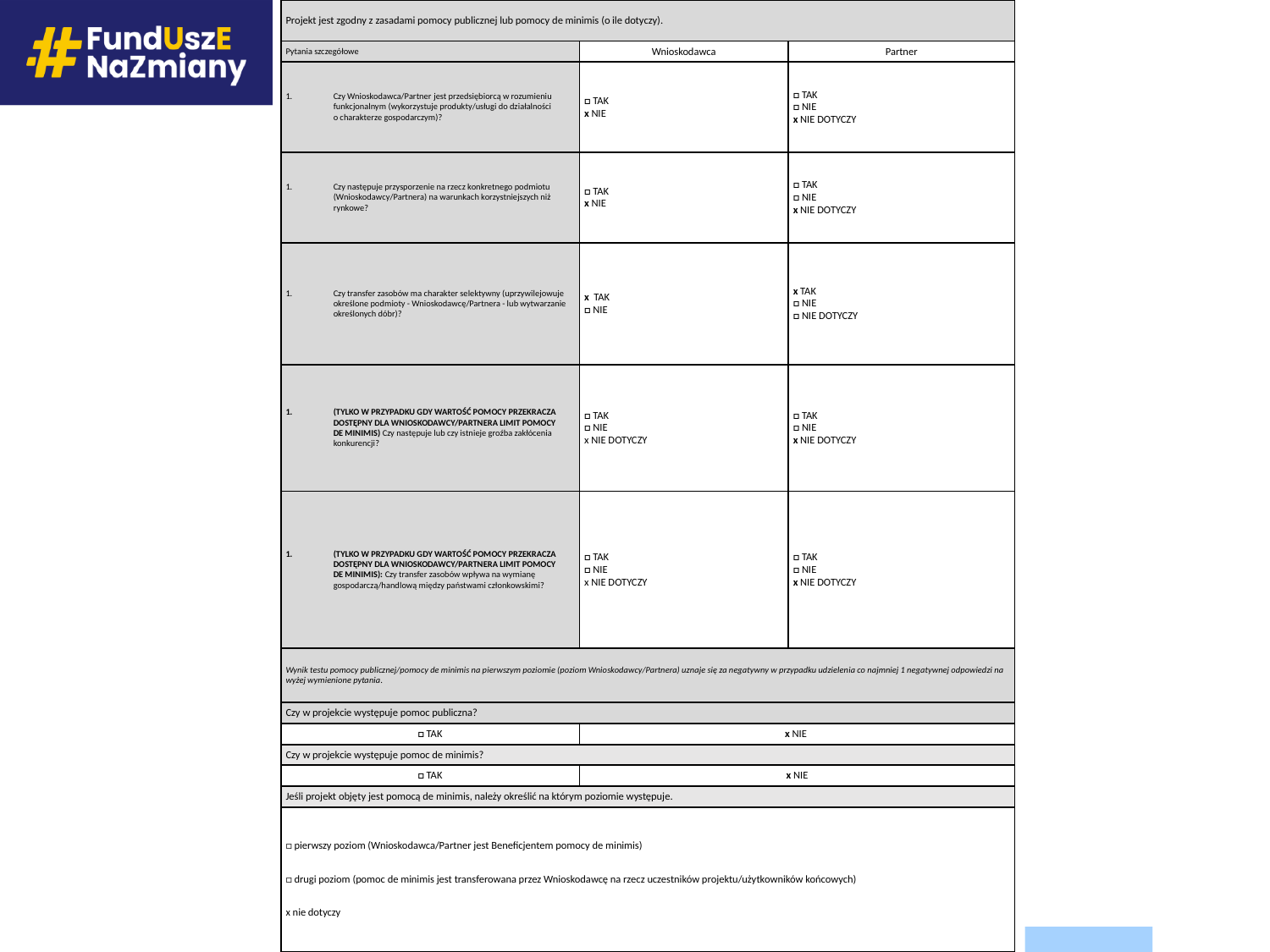

| Projekt jest zgodny z zasadami pomocy publicznej lub pomocy de minimis (o ile dotyczy). |  |  |
| --- | --- | --- |
| Pytania szczegółowe | Wnioskodawca | Partner |
| Czy Wnioskodawca/Partner jest przedsiębiorcą w rozumieniu funkcjonalnym (wykorzystuje produkty/usługi do działalności o charakterze gospodarczym)? | □ TAK x NIE | □ TAK □ NIE x NIE DOTYCZY |
| Czy następuje przysporzenie na rzecz konkretnego podmiotu (Wnioskodawcy/Partnera) na warunkach korzystniejszych niż rynkowe? | □ TAK x NIE | □ TAK □ NIE x NIE DOTYCZY |
| Czy transfer zasobów ma charakter selektywny (uprzywilejowuje określone podmioty - Wnioskodawcę/Partnera - lub wytwarzanie określonych dóbr)? | x TAK □ NIE | x TAK □ NIE □ NIE DOTYCZY |
| (TYLKO W PRZYPADKU GDY WARTOŚĆ POMOCY PRZEKRACZA DOSTĘPNY DLA WNIOSKODAWCY/PARTNERA LIMIT POMOCY DE MINIMIS) Czy następuje lub czy istnieje groźba zakłócenia konkurencji? | □ TAK □ NIE x NIE DOTYCZY | □ TAK □ NIE x NIE DOTYCZY |
| (TYLKO W PRZYPADKU GDY WARTOŚĆ POMOCY PRZEKRACZA DOSTĘPNY DLA WNIOSKODAWCY/PARTNERA LIMIT POMOCY DE MINIMIS): Czy transfer zasobów wpływa na wymianę gospodarczą/handlową między państwami członkowskimi? | □ TAK □ NIE x NIE DOTYCZY | □ TAK □ NIE x NIE DOTYCZY |
| Wynik testu pomocy publicznej/pomocy de minimis na pierwszym poziomie (poziom Wnioskodawcy/Partnera) uznaje się za negatywny w przypadku udzielenia co najmniej 1 negatywnej odpowiedzi na wyżej wymienione pytania. |  |  |
| Czy w projekcie występuje pomoc publiczna? |  |  |
| □ TAK | x NIE |  |
| Czy w projekcie występuje pomoc de minimis? |  |  |
| □ TAK | x NIE |  |
| Jeśli projekt objęty jest pomocą de minimis, należy określić na którym poziomie występuje. |  |  |
| □ pierwszy poziom (Wnioskodawca/Partner jest Beneficjentem pomocy de minimis) □ drugi poziom (pomoc de minimis jest transferowana przez Wnioskodawcę na rzecz uczestników projektu/użytkowników końcowych) x nie dotyczy |  |  |